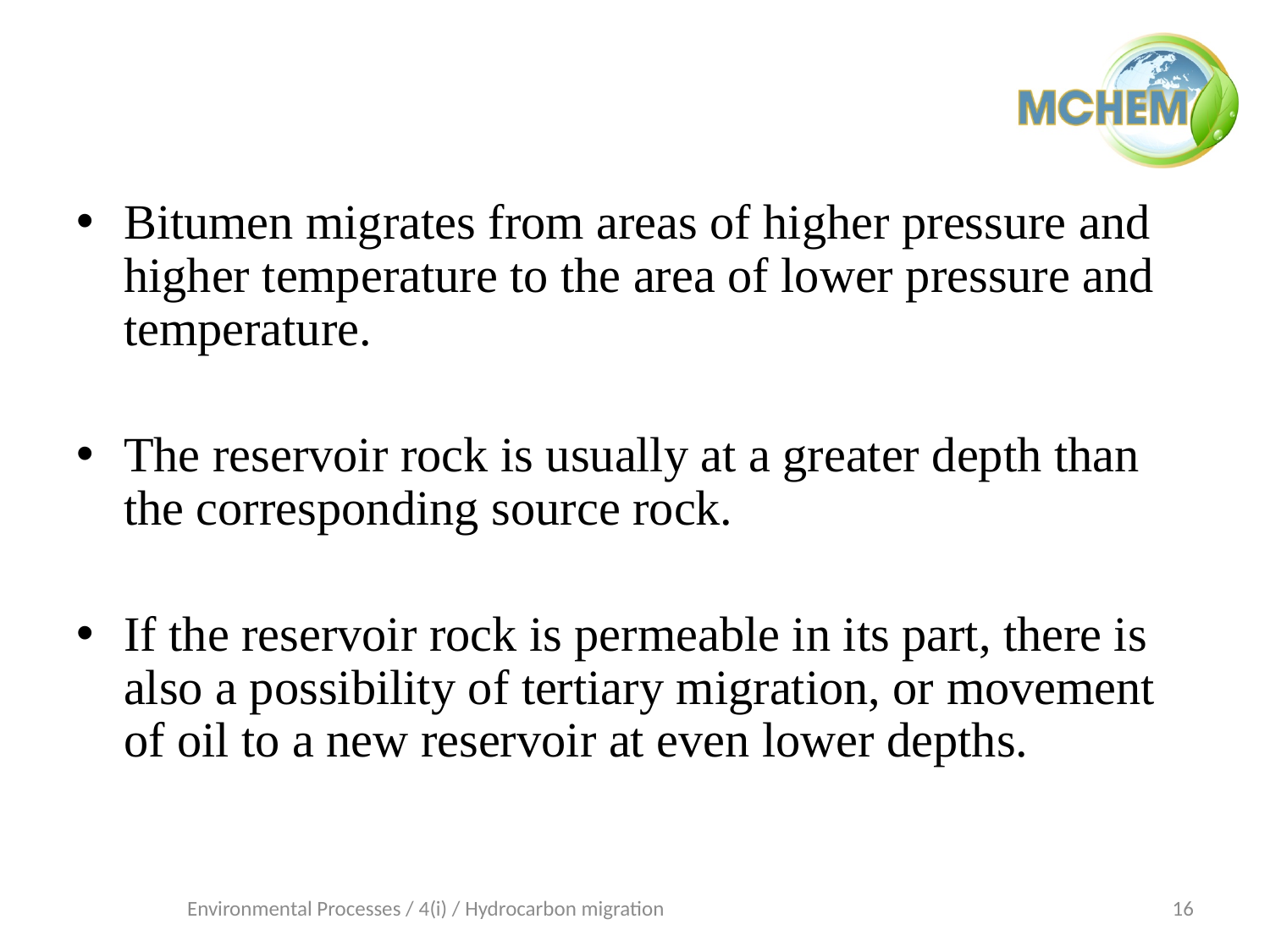

Bitumen migrates from areas of higher pressure and higher temperature to the area of lower pressure and temperature.

The reservoir rock is usually at a greater depth than the corresponding source rock.

If the reservoir rock is permeable in its part, there is also a possibility of tertiary migration, or movement of oil to a new reservoir at even lower depths.

Environmental Processes / 4(i) / Hydrocarbon migration
16